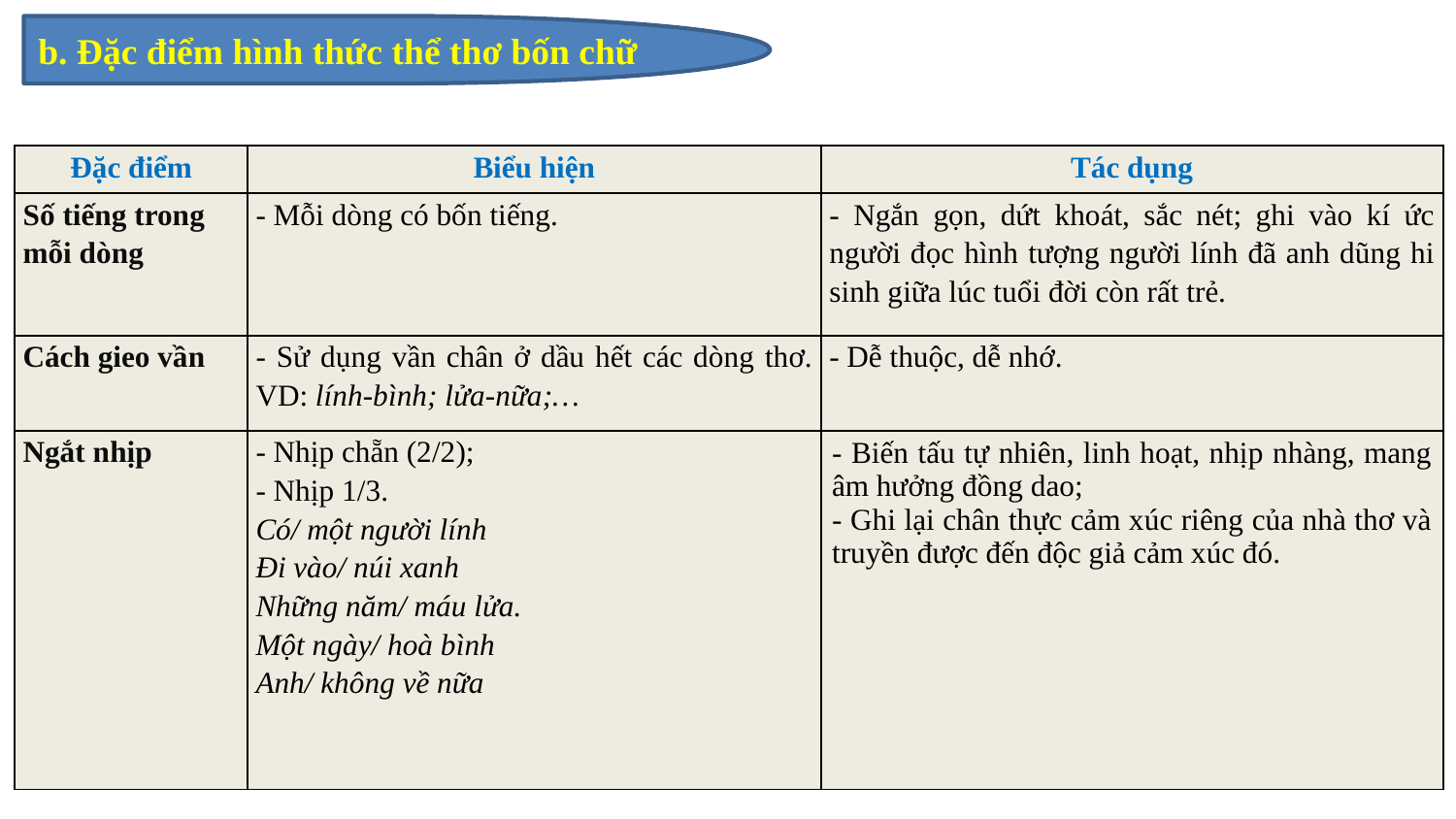

b. Đặc điểm hình thức thể thơ bốn chữ
| Đặc điểm | Biểu hiện | Tác dụng |
| --- | --- | --- |
| Số tiếng trong mỗi dòng | - Mỗi dòng có bốn tiếng. | - Ngắn gọn, dứt khoát, sắc nét; ghi vào kí ức người đọc hình tượng người lính đã anh dũng hi sinh giữa lúc tuổi đời còn rất trẻ. |
| Cách gieo vần | - Sử dụng vần chân ở dầu hết các dòng thơ. VD: lính-bình; lửa-nữa;… | - Dễ thuộc, dễ nhớ. |
| Ngắt nhịp | - Nhịp chẵn (2/2); - Nhịp 1/3. Có/ một người lính Đi vào/ núi xanh Những năm/ máu lửa. Một ngày/ hoà bình Anh/ không về nữa | - Biến tấu tự nhiên, linh hoạt, nhịp nhàng, mang âm hưởng đồng dao; - Ghi lại chân thực cảm xúc riêng của nhà thơ và truyền được đến độc giả cảm xúc đó. |